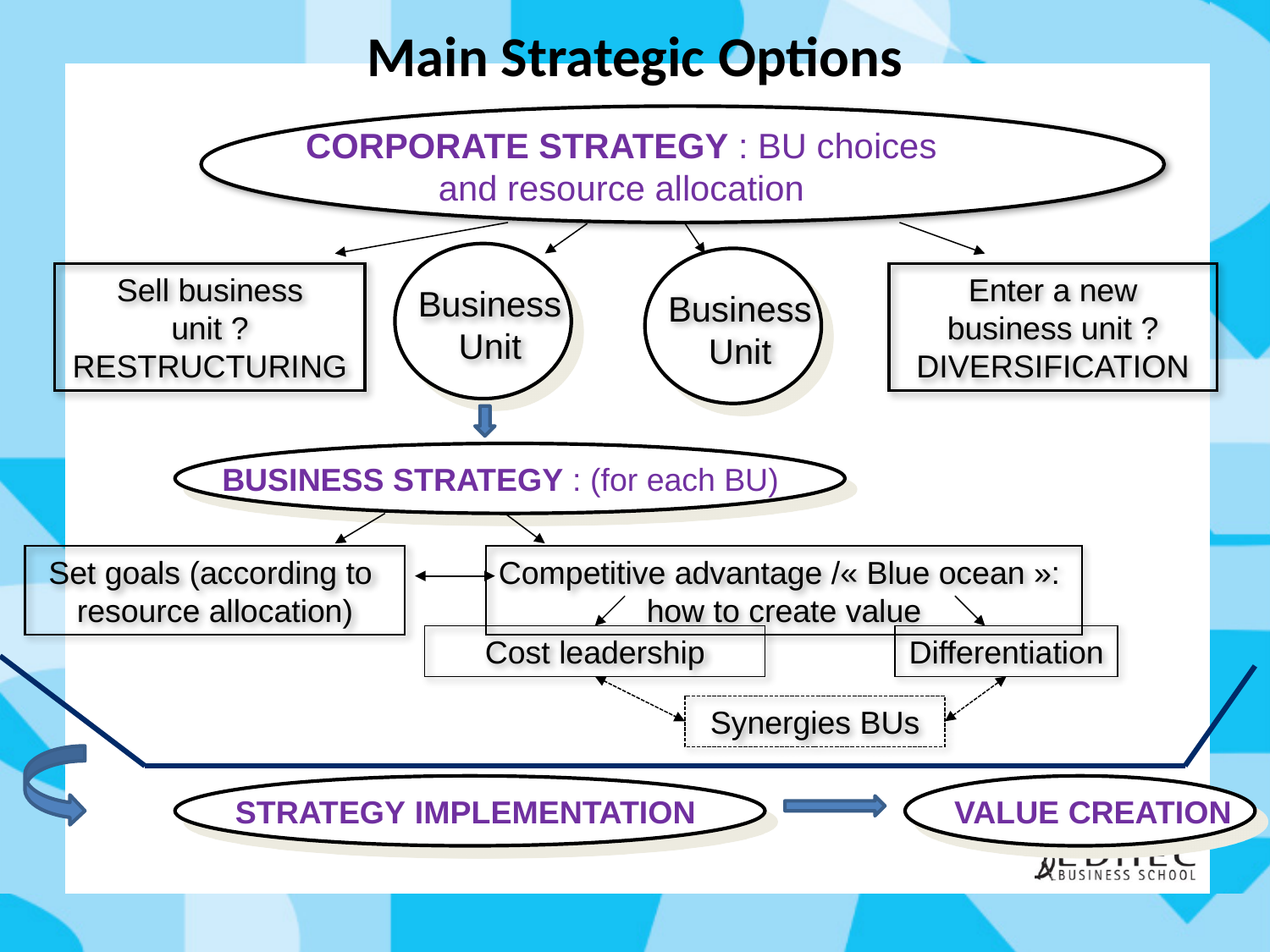

# Main Strategic Options

CORPORATE STRATEGY : BU choices
and resource allocation

Business
Unit

Business
Unit
Sell business
unit ?
RESTRUCTURING
Enter a new business unit ?
DIVERSIFICATION

BUSINESS STRATEGY : (for each BU)

Set goals (according to  resource allocation)
Competitive advantage /« Blue ocean »:
how to create value

Cost leadership
Differentiation
Synergies BUs

STRATEGY IMPLEMENTATION

VALUE CREATION